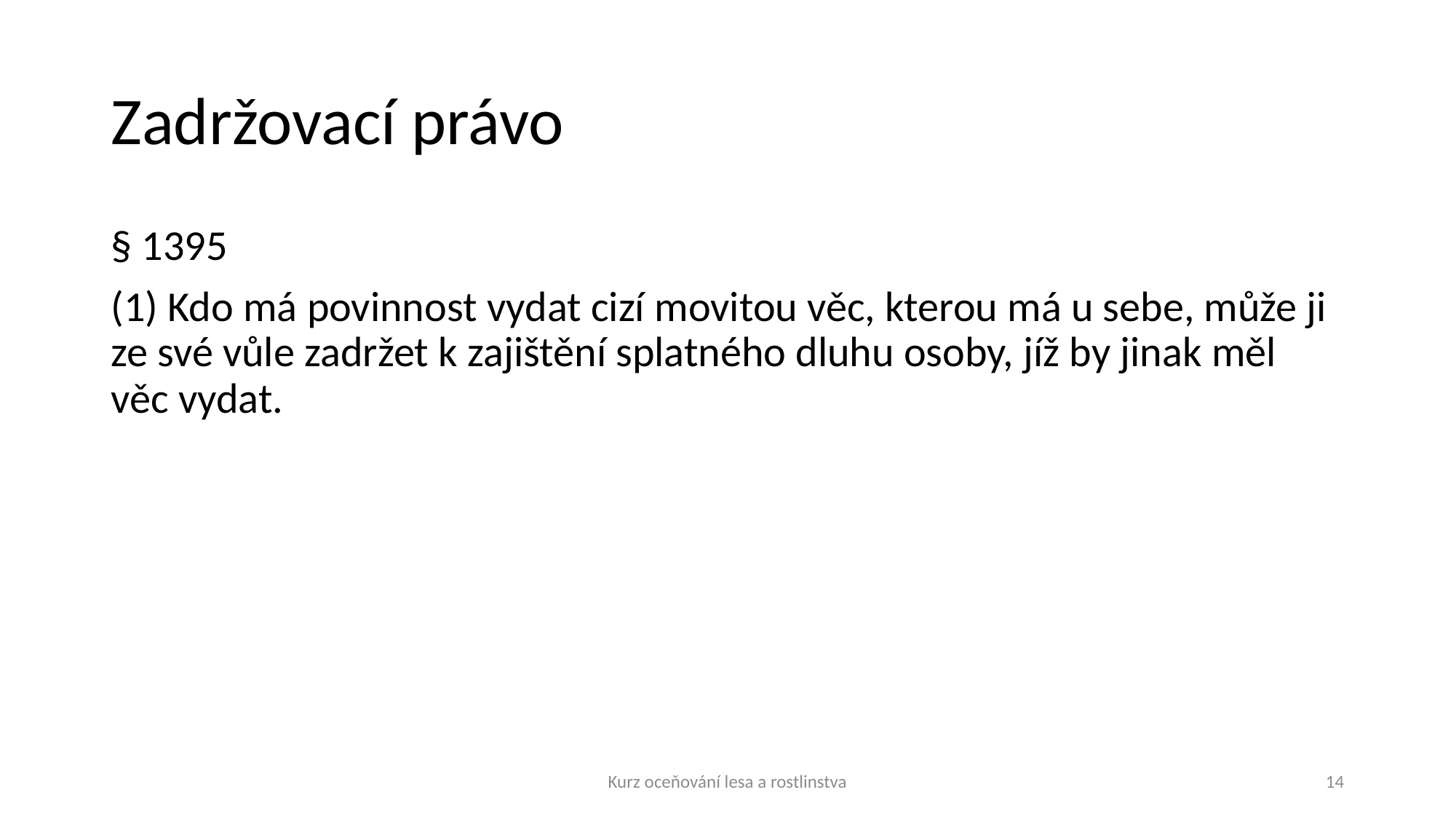

# Zadržovací právo
§ 1395
(1) Kdo má povinnost vydat cizí movitou věc, kterou má u sebe, může ji ze své vůle zadržet k zajištění splatného dluhu osoby, jíž by jinak měl věc vydat.

Kurz oceňování lesa a rostlinstva
14